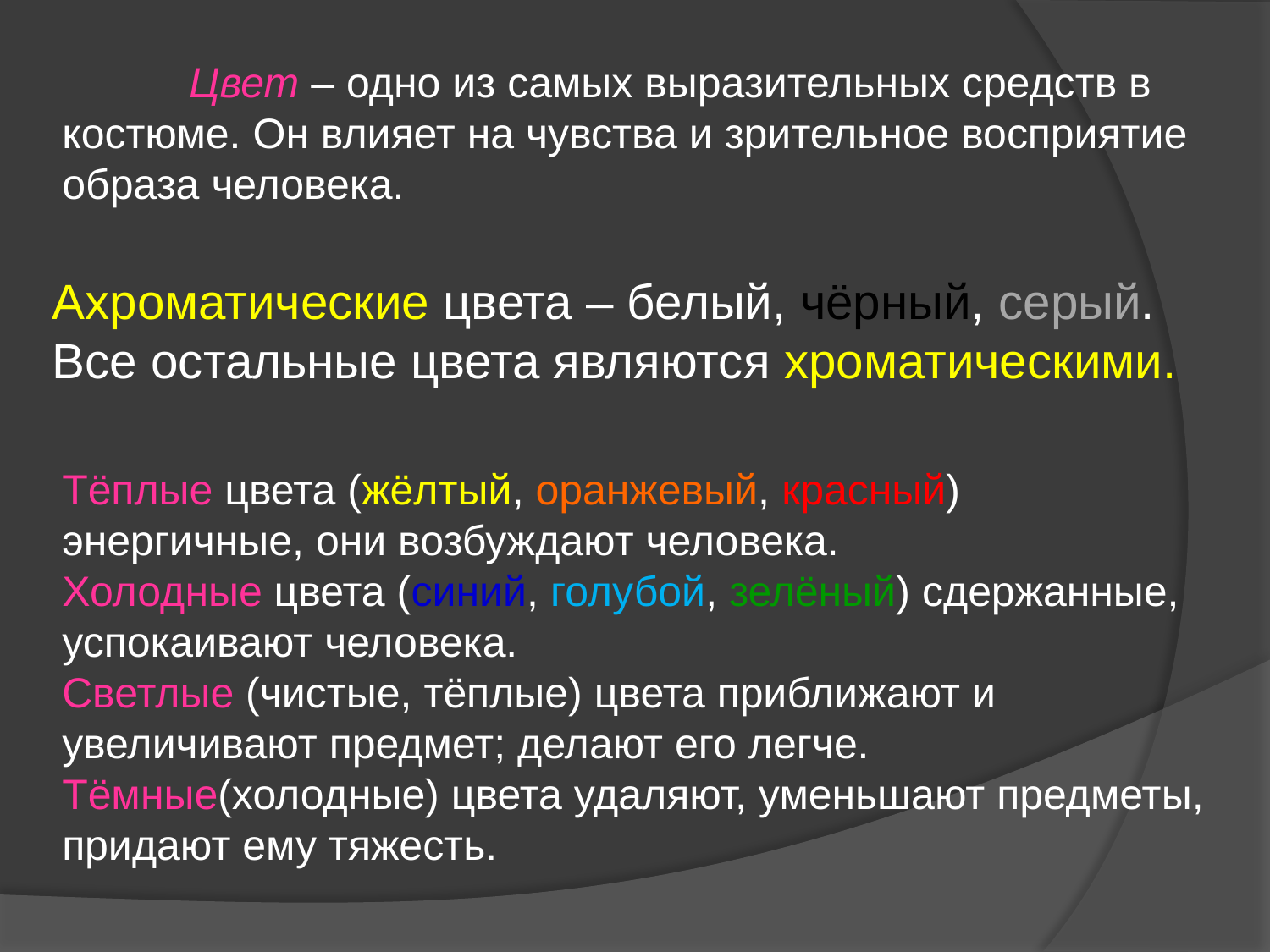

Цвет – одно из самых выразительных средств в костюме. Он влияет на чувства и зрительное восприятие образа человека.
Ахроматические цвета – белый, чёрный, серый.
Все остальные цвета являются хроматическими.
Тёплые цвета (жёлтый, оранжевый, красный) энергичные, они возбуждают человека.
Холодные цвета (синий, голубой, зелёный) сдержанные, успокаивают человека.
Светлые (чистые, тёплые) цвета приближают и увеличивают предмет; делают его легче.
Тёмные(холодные) цвета удаляют, уменьшают предметы, придают ему тяжесть.